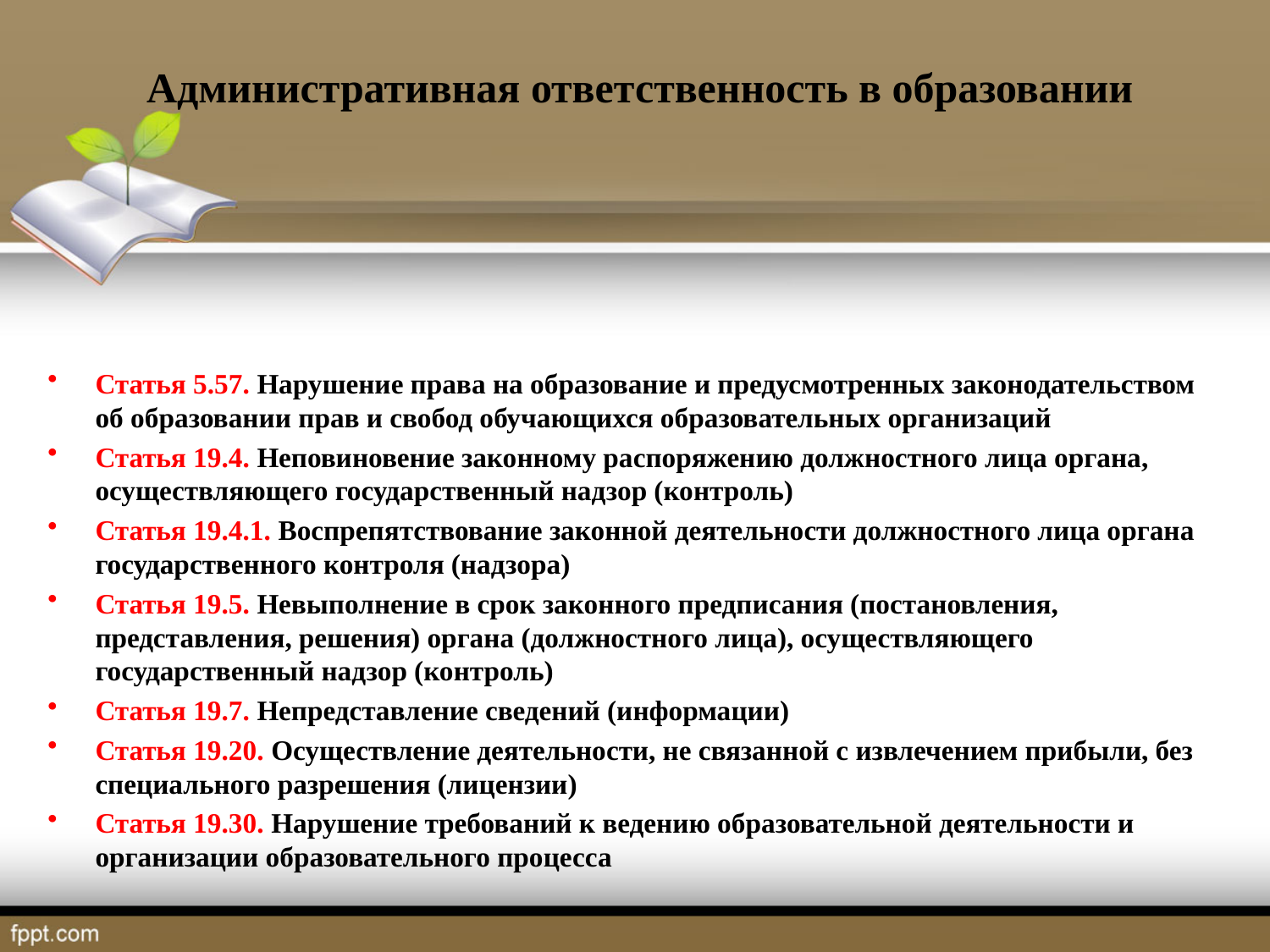

# Административная ответственность в образовании

Статья 5.57. Нарушение права на образование и предусмотренных законодательством об образовании прав и свобод обучающихся образовательных организаций
Статья 19.4. Неповиновение законному распоряжению должностного лица органа, осуществляющего государственный надзор (контроль)
Статья 19.4.1. Воспрепятствование законной деятельности должностного лица органа государственного контроля (надзора)
Статья 19.5. Невыполнение в срок законного предписания (постановления, представления, решения) органа (должностного лица), осуществляющего государственный надзор (контроль)
Статья 19.7. Непредставление сведений (информации)
Статья 19.20. Осуществление деятельности, не связанной с извлечением прибыли, без специального разрешения (лицензии)
Статья 19.30. Нарушение требований к ведению образовательной деятельности и организации образовательного процесса